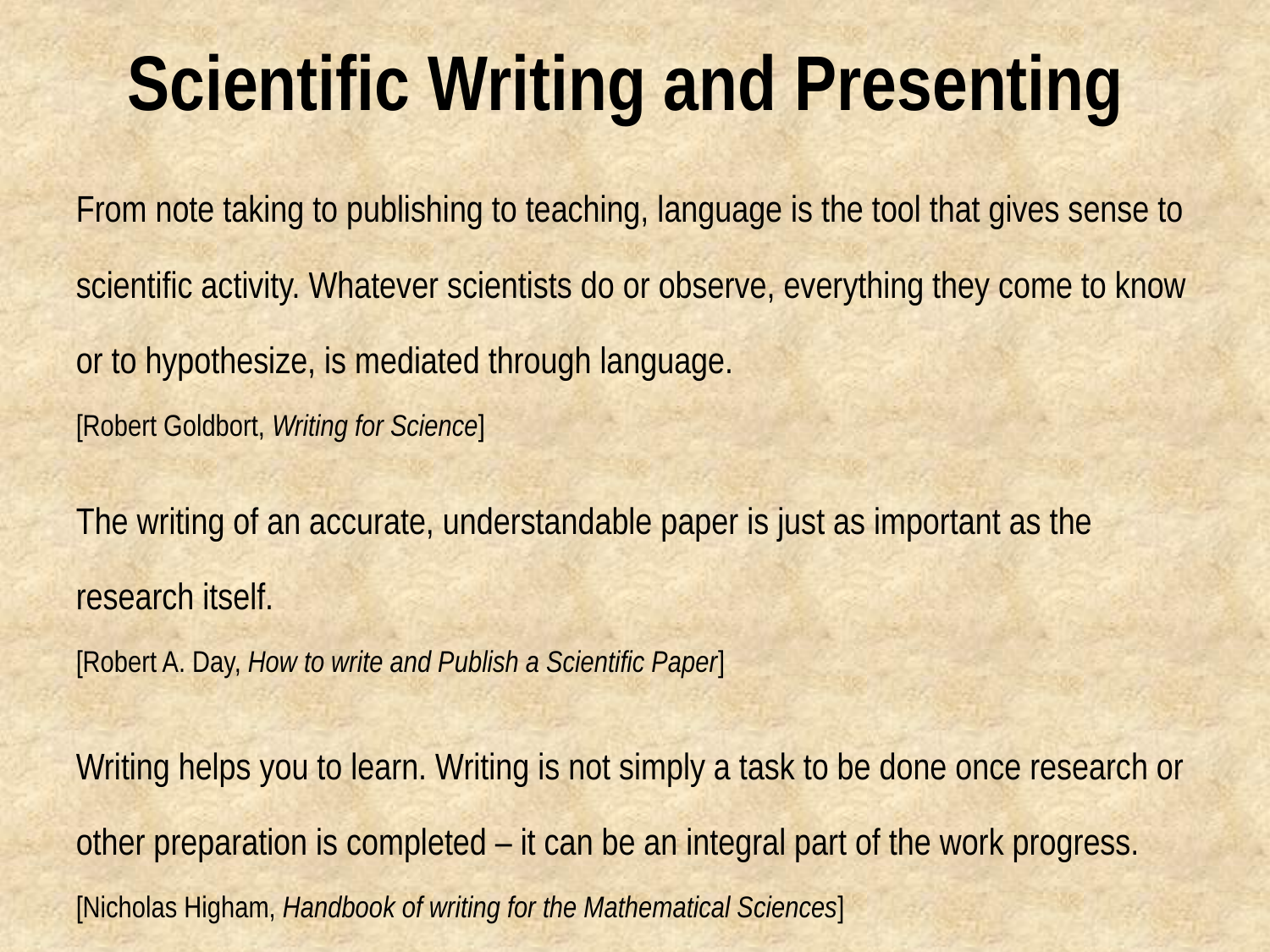

# Scientific Writing and Presenting
From note taking to publishing to teaching, language is the tool that gives sense to scientific activity. Whatever scientists do or observe, everything they come to know or to hypothesize, is mediated through language.
[Robert Goldbort, Writing for Science]
The writing of an accurate, understandable paper is just as important as the research itself.
[Robert A. Day, How to write and Publish a Scientific Paper]

Writing helps you to learn. Writing is not simply a task to be done once research or other preparation is completed – it can be an integral part of the work progress.
[Nicholas Higham, Handbook of writing for the Mathematical Sciences]